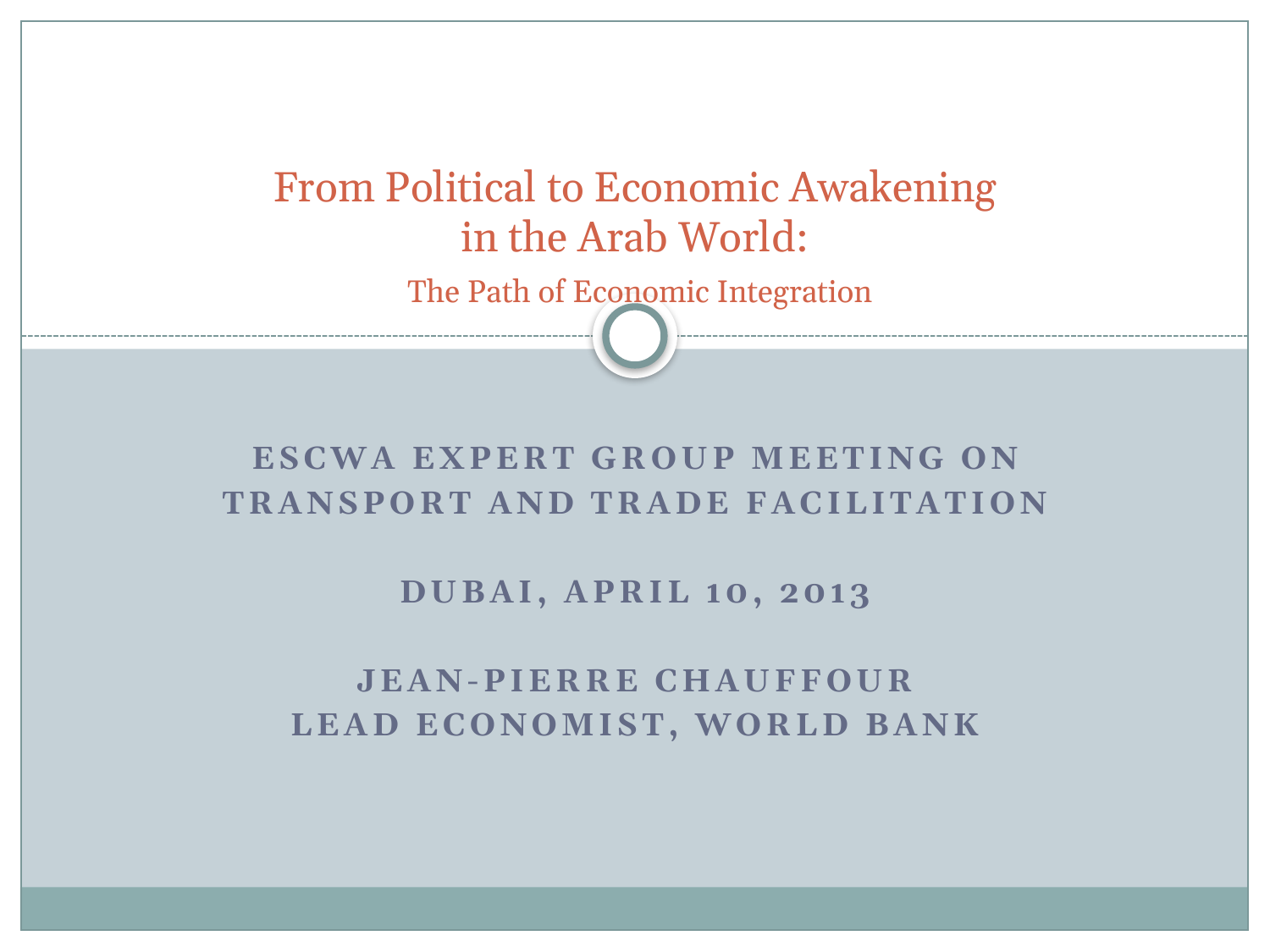

# From Political to Economic Awakening
in the Arab World:
 The Path of Economic Integration

ESCWA Expert group meeting on
Transport and trade facilitation

dubai, April 10, 2013

Jean-Pierre Chauffour
Lead Economist, world bank